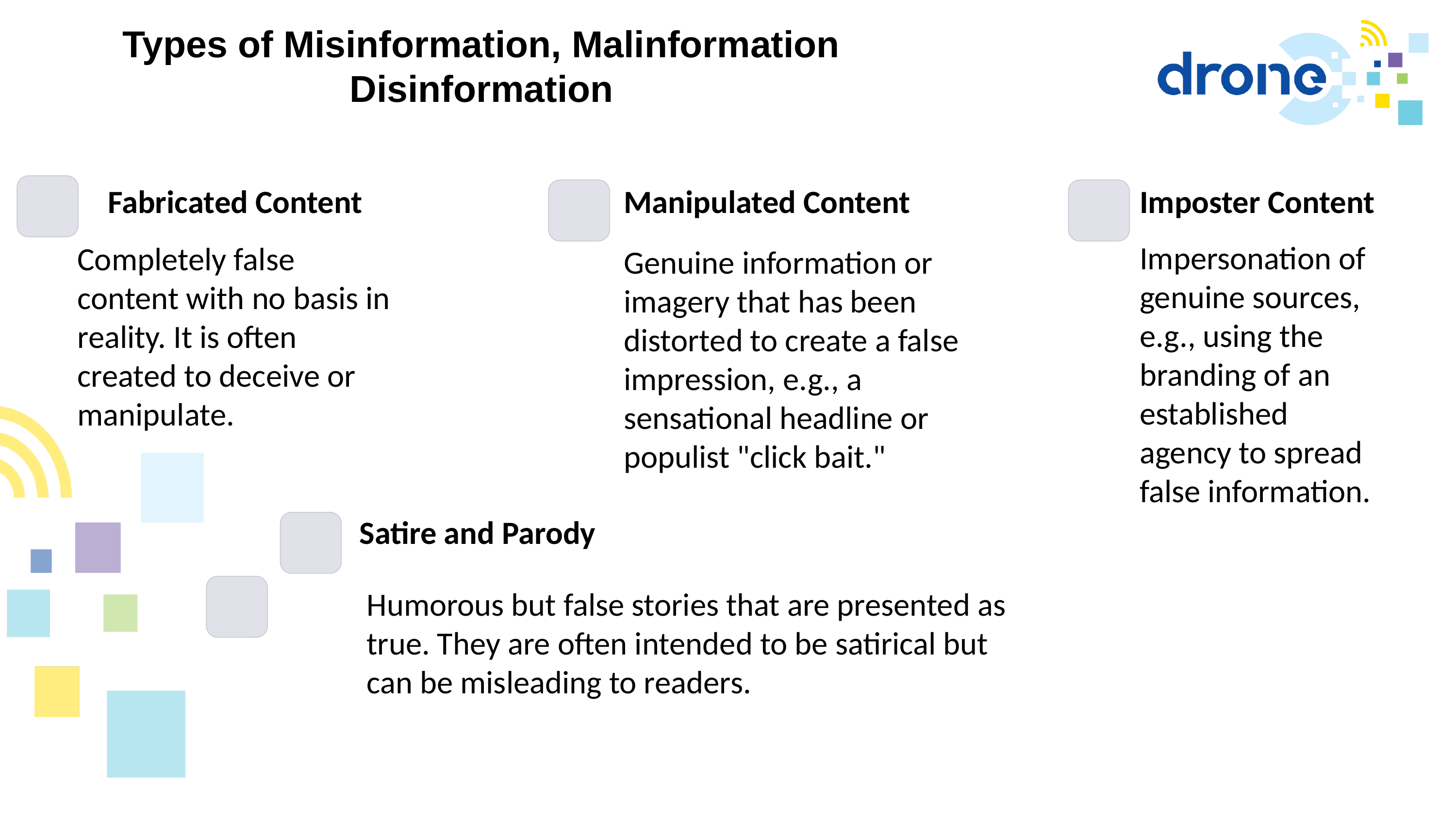

Types of Misinformation, Malinformation Disinformation
Imposter Content
Manipulated Content
Fabricated Content

Impersonation of genuine sources, e.g., using the branding of an established agency to spread false information.
Completely false content with no basis in reality. It is often created to deceive or manipulate.
Genuine information or imagery that has been distorted to create a false impression, e.g., a sensational headline or populist "click bait."

Satire and Parody

Humorous but false stories that are presented as true. They are often intended to be satirical but can be misleading to readers.